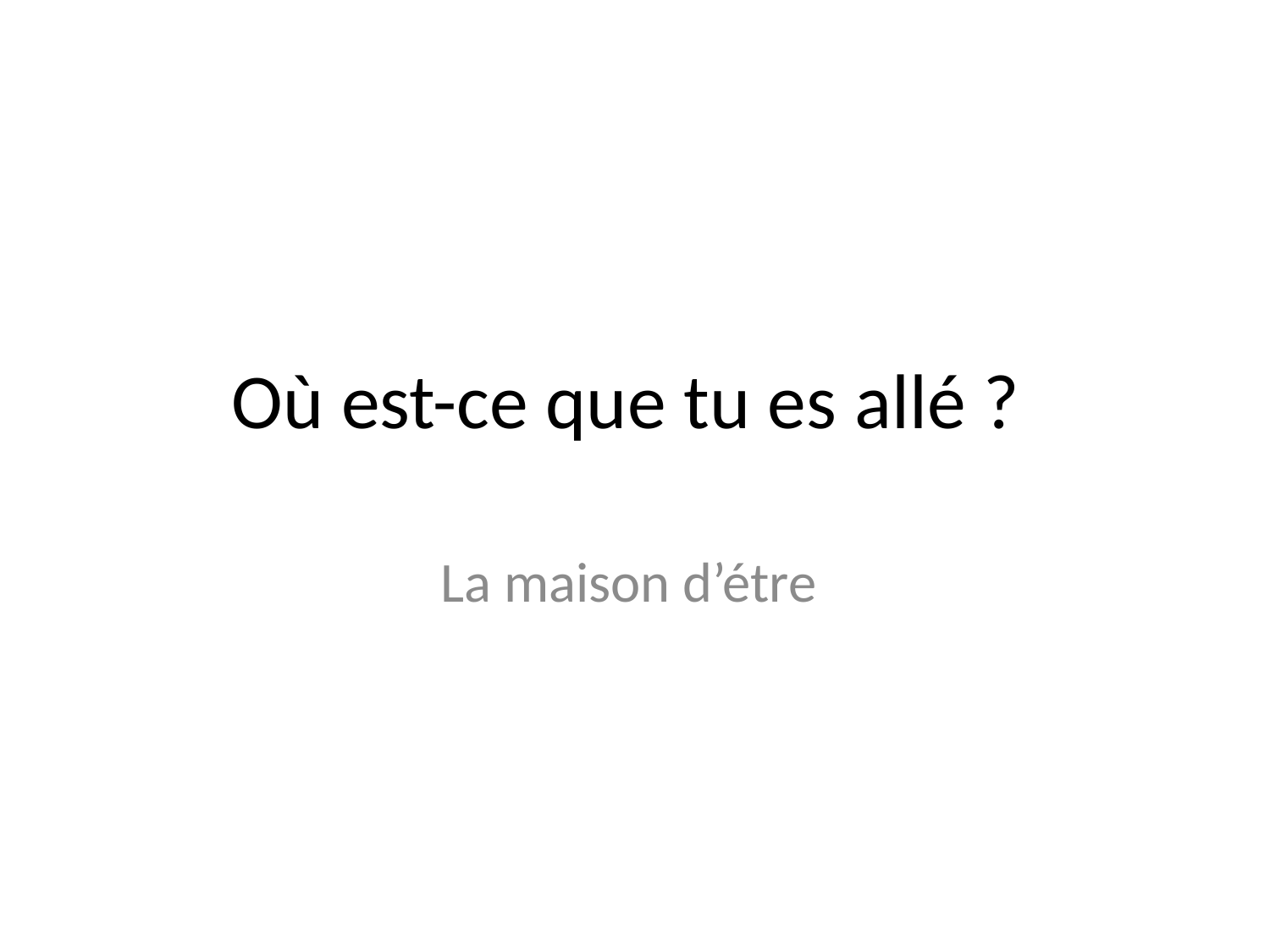

# Où est-ce que tu es allé ?
La maison d’étre